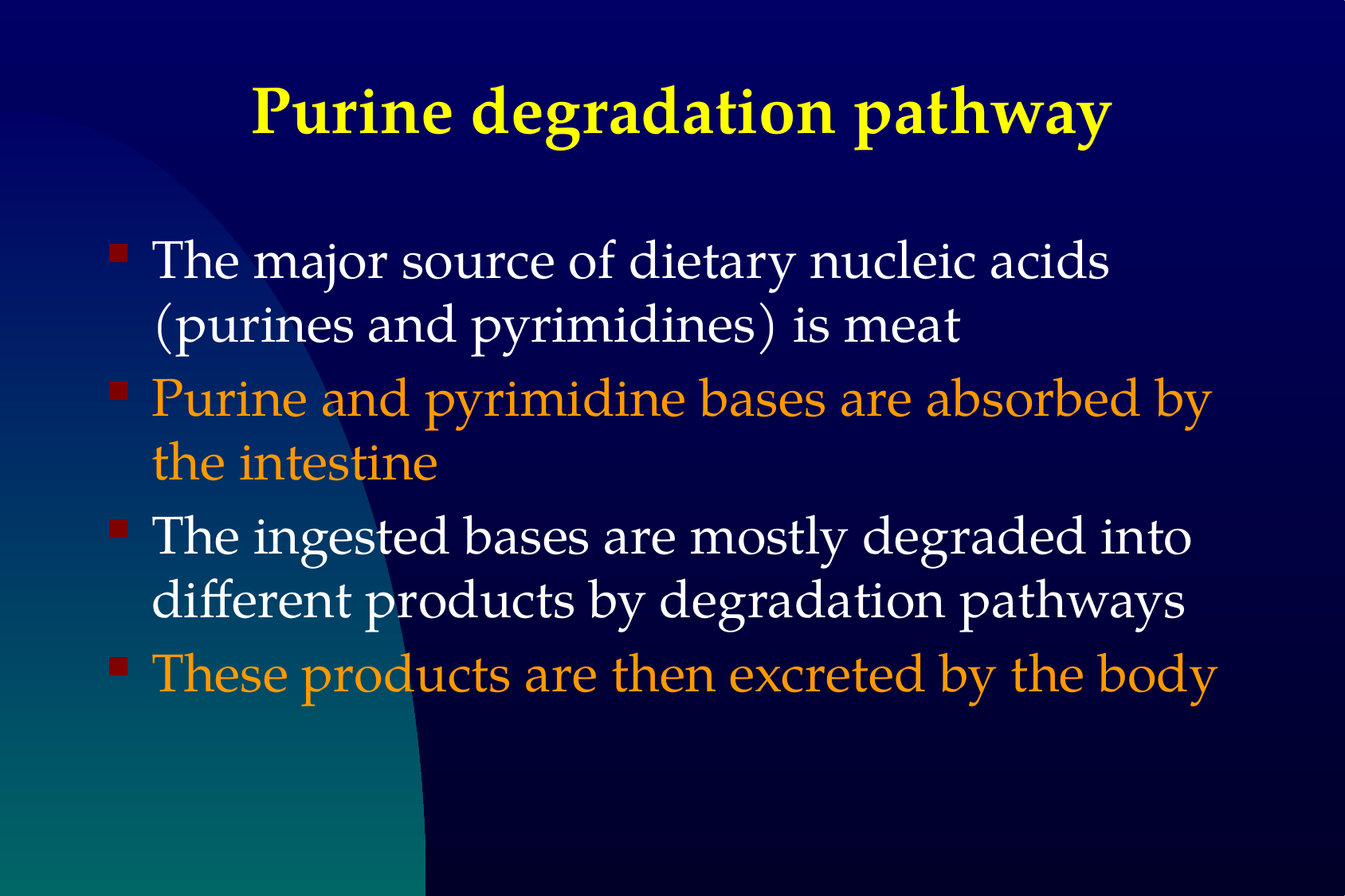

# Purine degradation pathway
The major source of dietary nucleic acids (purines and pyrimidines) is meat
Purine and pyrimidine bases are absorbed by the intestine
The ingested bases are mostly degraded into different products by degradation pathways
These products are then excreted by the body